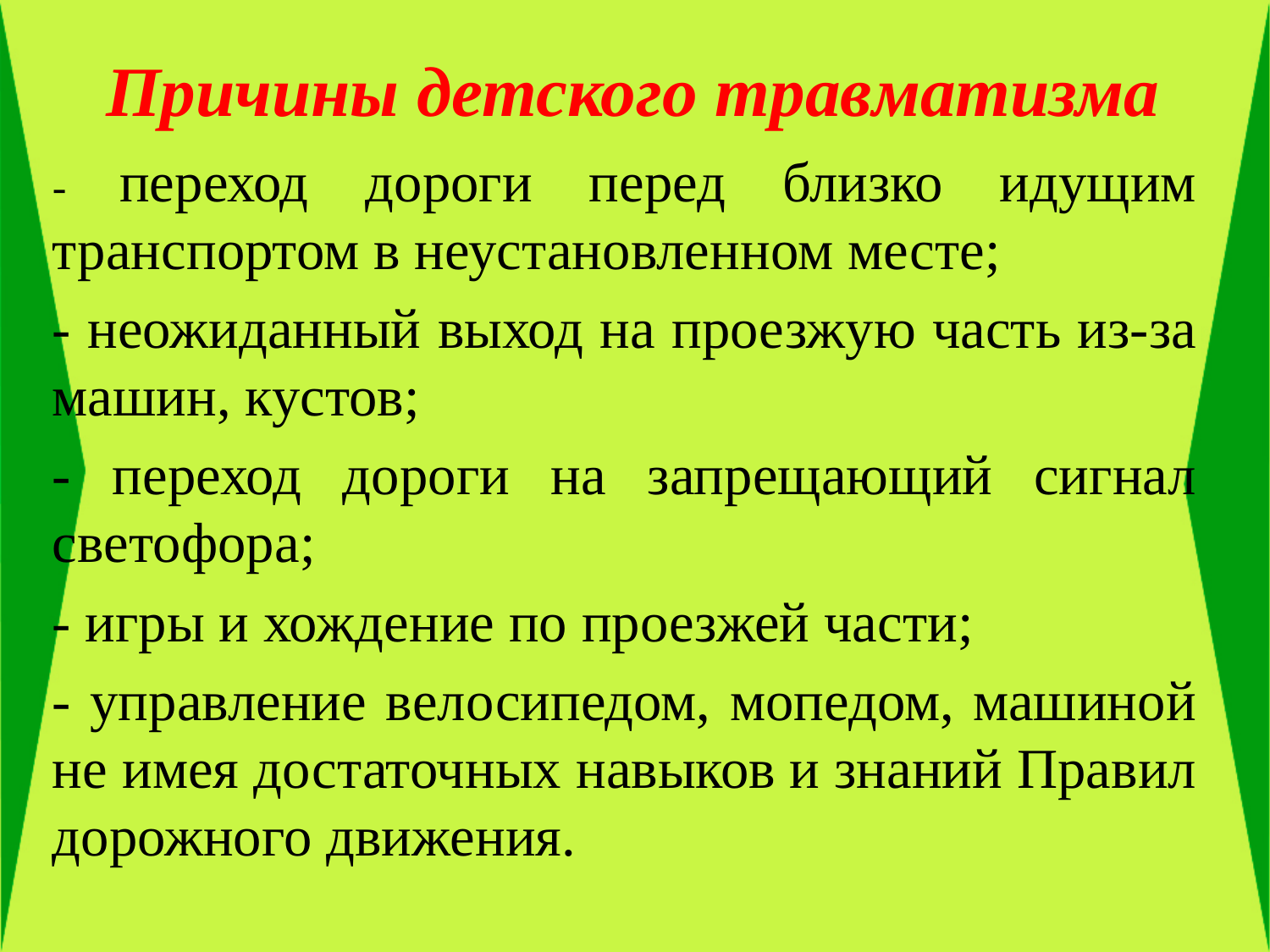

# Причины детского травматизма
- переход дороги перед близко идущим транспортом в неустановленном месте;
- неожиданный выход на проезжую часть из-за машин, кустов;
- переход дороги на запрещающий сигнал светофора;
- игры и хождение по проезжей части;
- управление велосипедом, мопедом, машиной не имея достаточных навыков и знаний Правил дорожного движения.